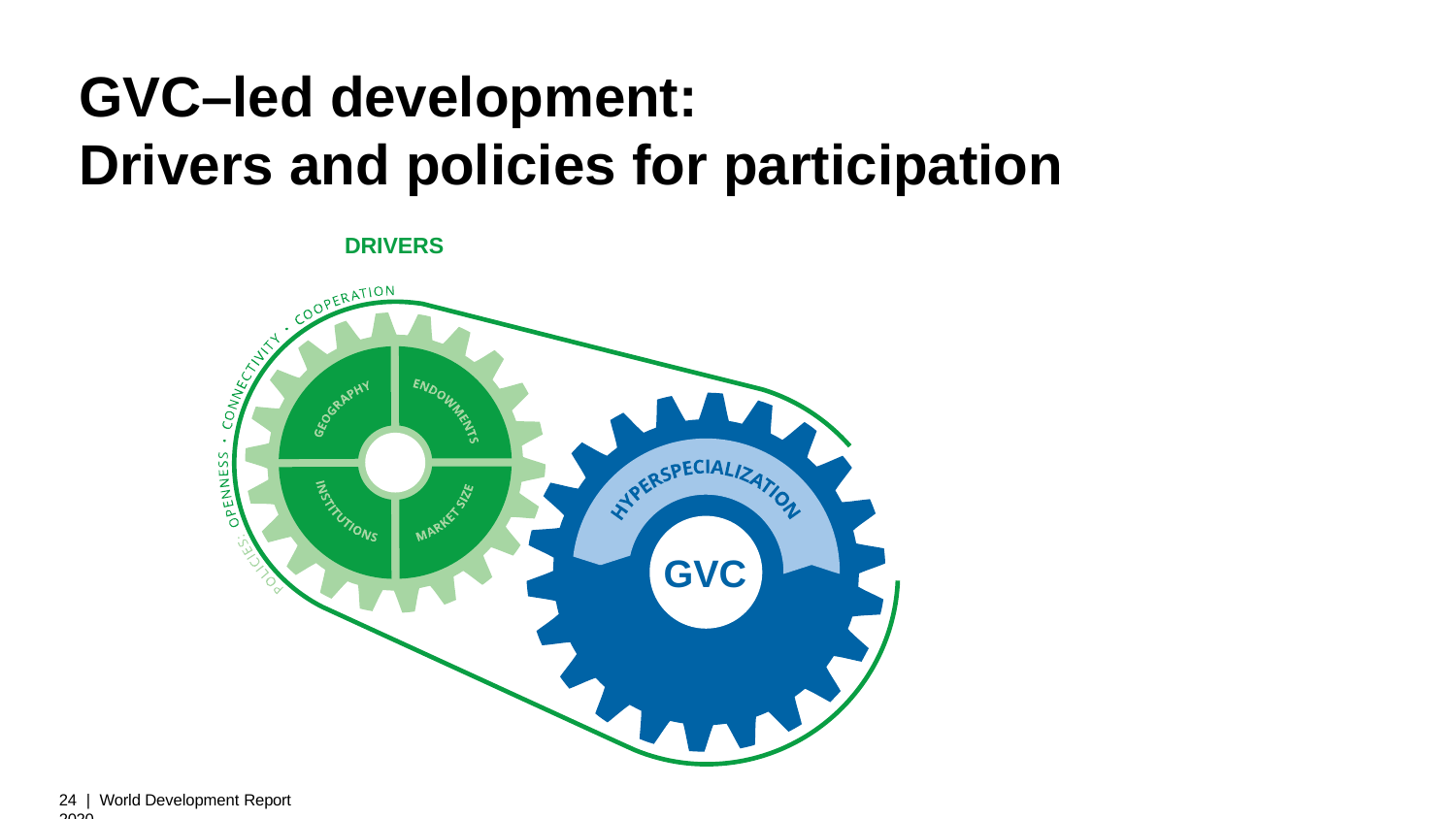

# GVC–led development: Drivers and policies for participation
DRIVERS

FIRM-TO-FIRM RELATIONSHIPS

GVC

24  |  World Development Report 2020